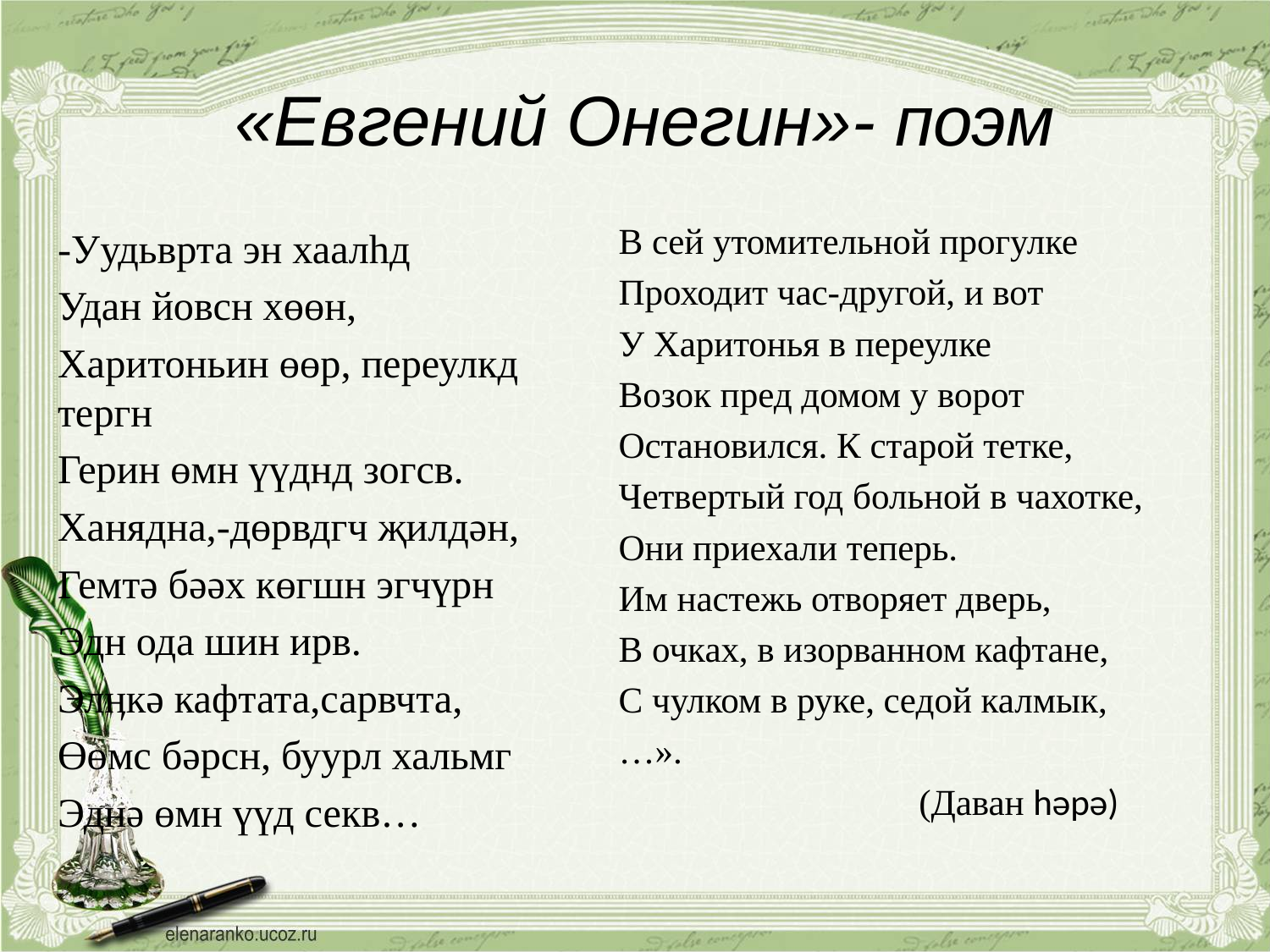

# «Евгений Онегин»- поэм
В сей утомительной прогулке
Проходит час-другой, и вот
У Харитонья в переулке
Возок пред домом у ворот
Остановился. К старой тетке,
Четвертый год больной в чахотке,
Они приехали теперь.
Им настежь отворяет дверь,
В очках, в изорванном кафтане,
С чулком в руке, седой калмык,
…».
                                 (Даван həрə)

-Уудьврта эн хаалһд
Удан йовсн хɵɵн,
Харитоньин ɵɵр, переулкд тергн
Герин ɵмн үүднд зогсв.
Ханядна,-дɵрвдгч җилдəн,
Гемтə бəəх кɵгшн эгчүрн
Эдн ода шин ирв.
Элӊкə кафтата,сарвчта,
Ɵɵмс бəрсн, буурл хальмг
Эднə ɵмн үүд секв…